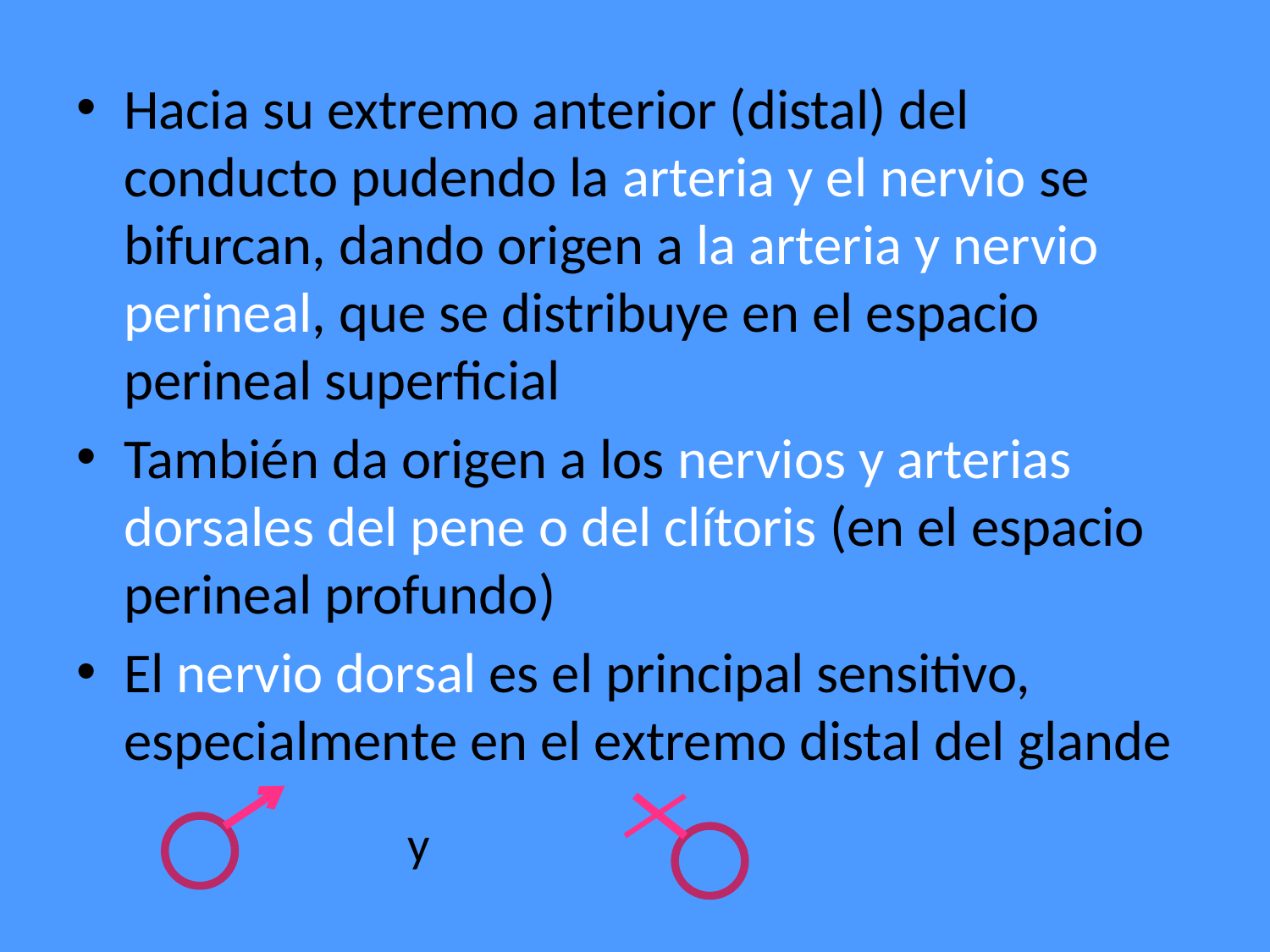

Hacia su extremo anterior (distal) del conducto pudendo la arteria y el nervio se bifurcan, dando origen a la arteria y nervio perineal, que se distribuye en el espacio perineal superficial
También da origen a los nervios y arterias dorsales del pene o del clítoris (en el espacio perineal profundo)
El nervio dorsal es el principal sensitivo, especialmente en el extremo distal del glande
y